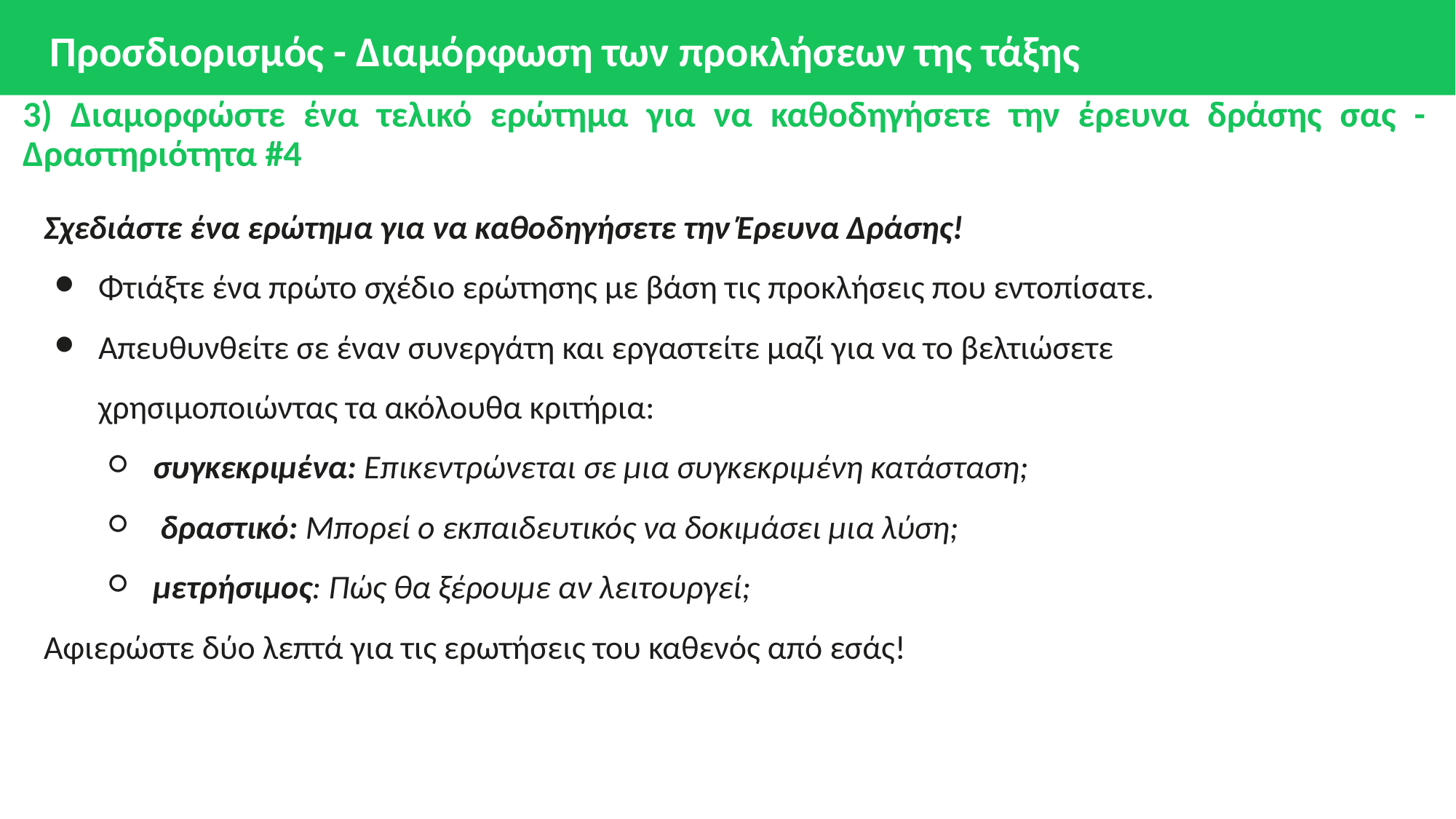

# Προσδιορισμός - Διαμόρφωση των προκλήσεων της τάξης
3) Διαμορφώστε ένα τελικό ερώτημα για να καθοδηγήσετε την έρευνα δράσης σας - Δραστηριότητα #4
Σχεδιάστε ένα ερώτημα για να καθοδηγήσετε την Έρευνα Δράσης!
Φτιάξτε ένα πρώτο σχέδιο ερώτησης με βάση τις προκλήσεις που εντοπίσατε.
Απευθυνθείτε σε έναν συνεργάτη και εργαστείτε μαζί για να το βελτιώσετε χρησιμοποιώντας τα ακόλουθα κριτήρια:
συγκεκριμένα: Επικεντρώνεται σε μια συγκεκριμένη κατάσταση;
 δραστικό: Μπορεί ο εκπαιδευτικός να δοκιμάσει μια λύση;
μετρήσιμος: Πώς θα ξέρουμε αν λειτουργεί;
Αφιερώστε δύο λεπτά για τις ερωτήσεις του καθενός από εσάς!